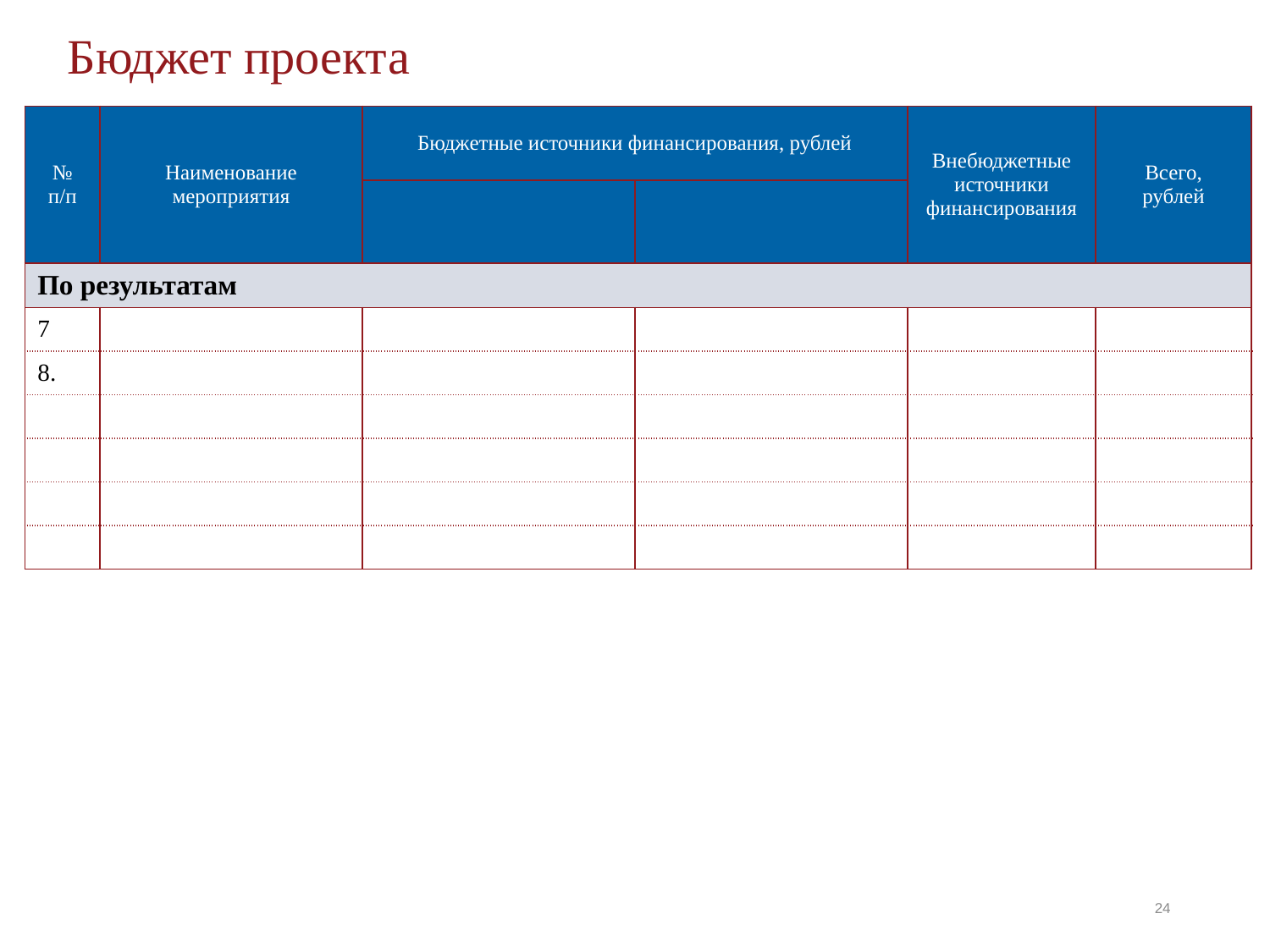

Бюджет проекта
| № п/п | Наименование мероприятия | Бюджетные источники финансирования, рублей |  | Внебюджетные источники финансирования | Всего, рублей |
| --- | --- | --- | --- | --- | --- |
|  |  |  |  |  |  |
| По результатам |  |  |  |  |  |
| 7 |  |  |  |  |  |
| 8. |  |  |  |  |  |
|  |  |  |  |  |  |
|  |  |  |  |  |  |
|  |  |  |  |  |  |
|  |  |  |  |  |  |
24